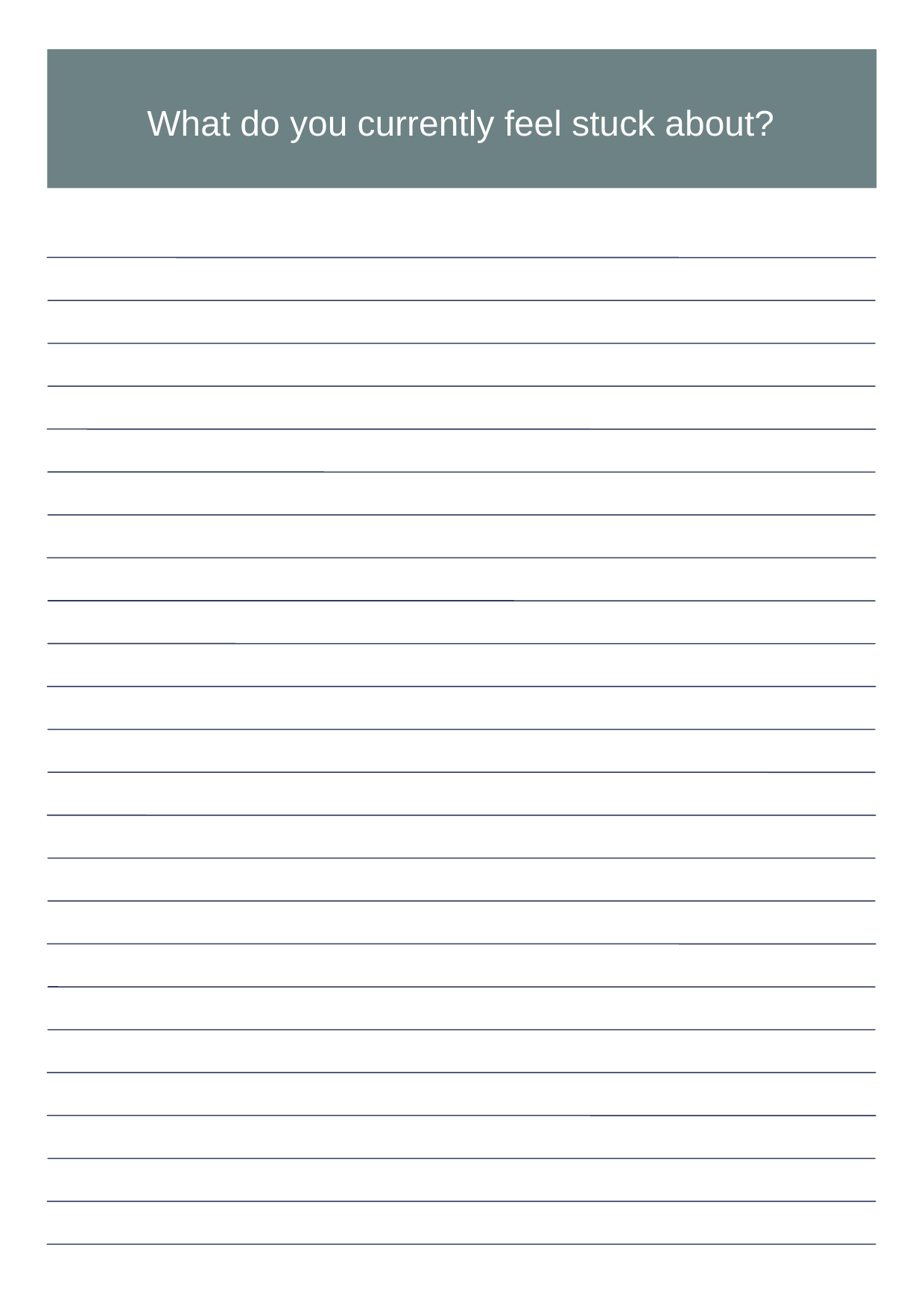

What do you currently feel stuck about?